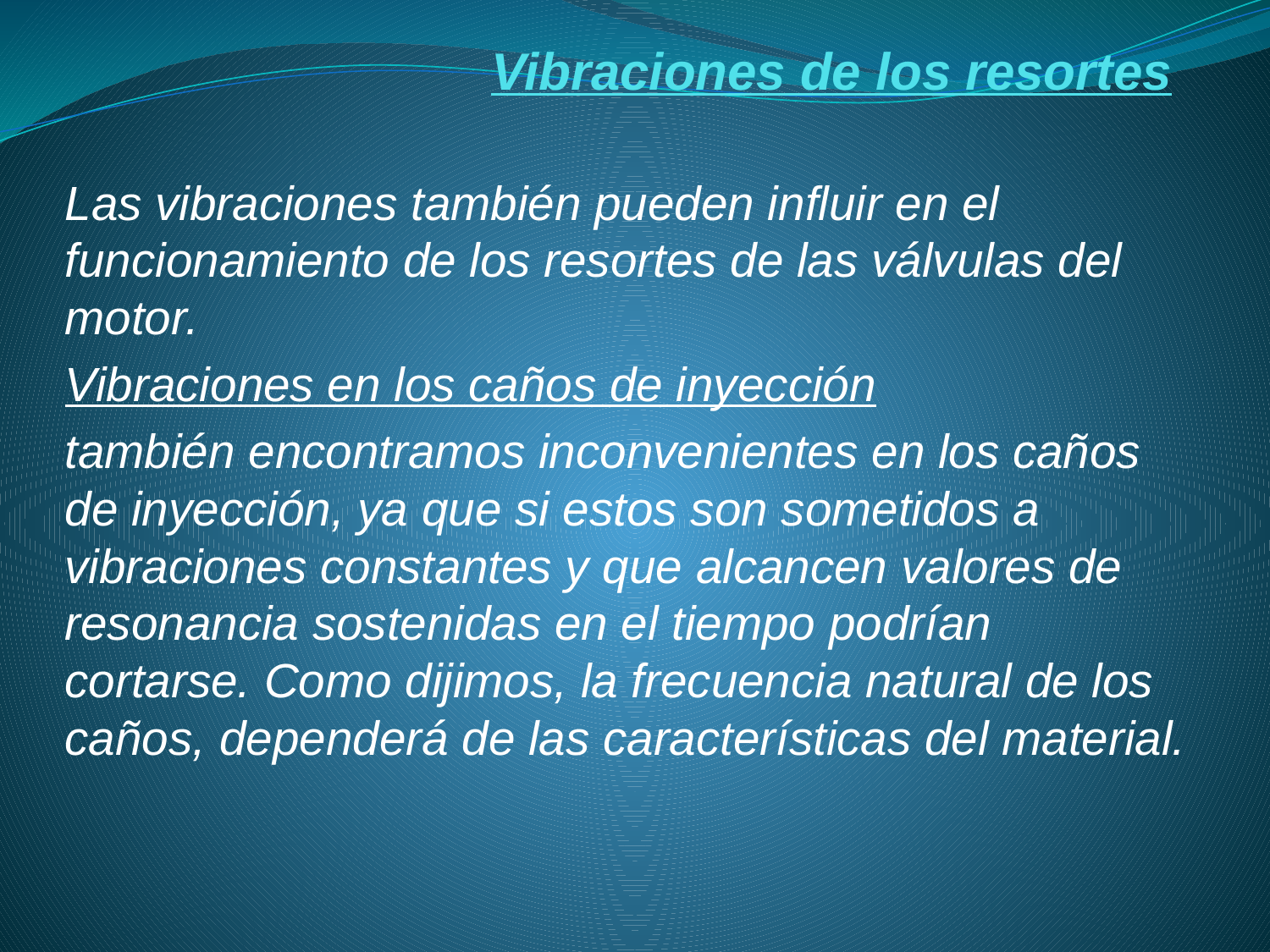

# Vibraciones de los resortes
Las vibraciones también pueden influir en el funcionamiento de los resortes de las válvulas del motor.
Vibraciones en los caños de inyección
también encontramos inconvenientes en los caños de inyección, ya que si estos son sometidos a vibraciones constantes y que alcancen valores de resonancia sostenidas en el tiempo podrían cortarse. Como dijimos, la frecuencia natural de los caños, dependerá de las características del material.